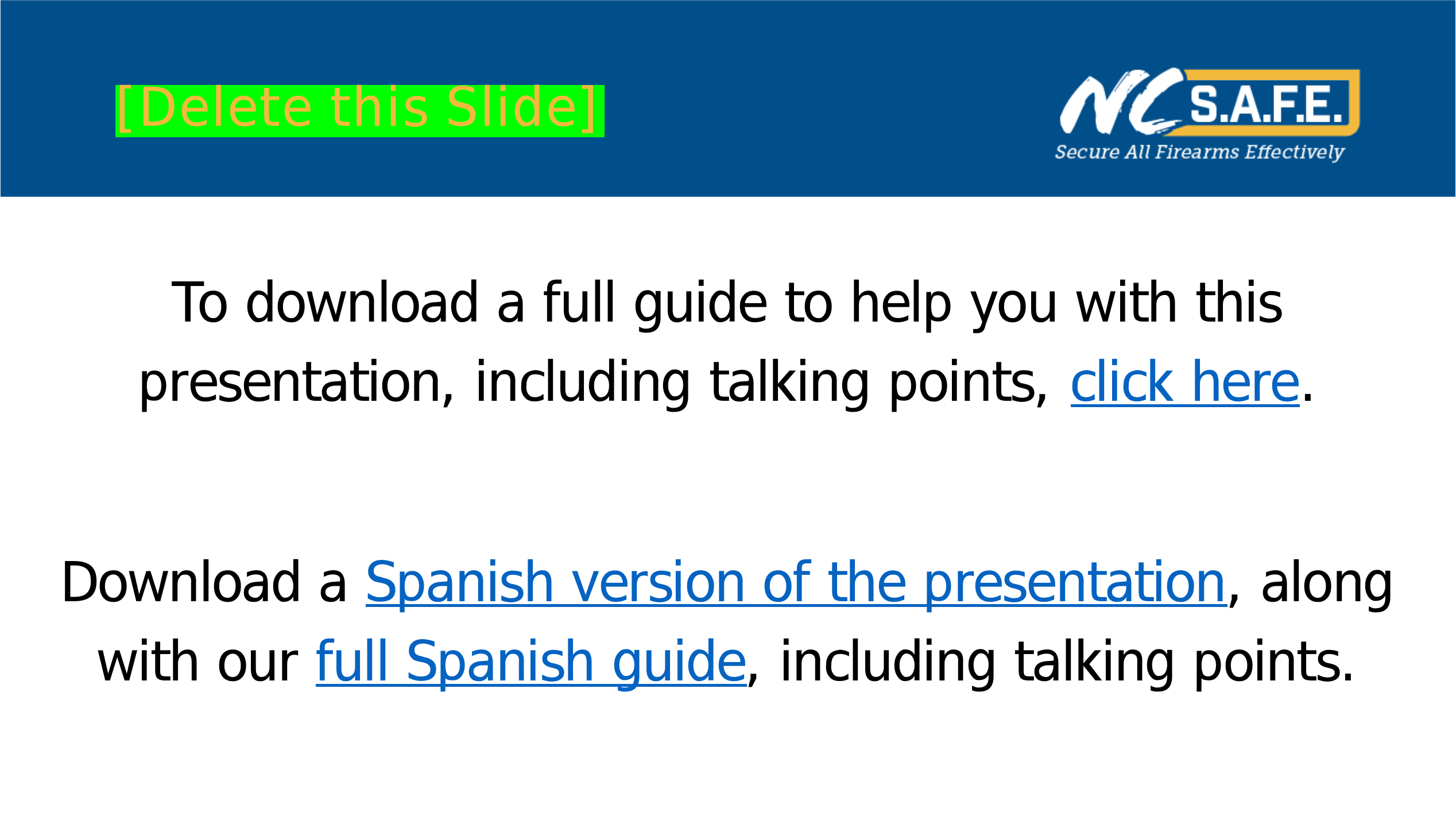

# [Delete this Slide]
To download a full guide to help you with this presentation, including talking points, click here.

Download a Spanish version of the presentation, along with our full Spanish guide, including talking points.